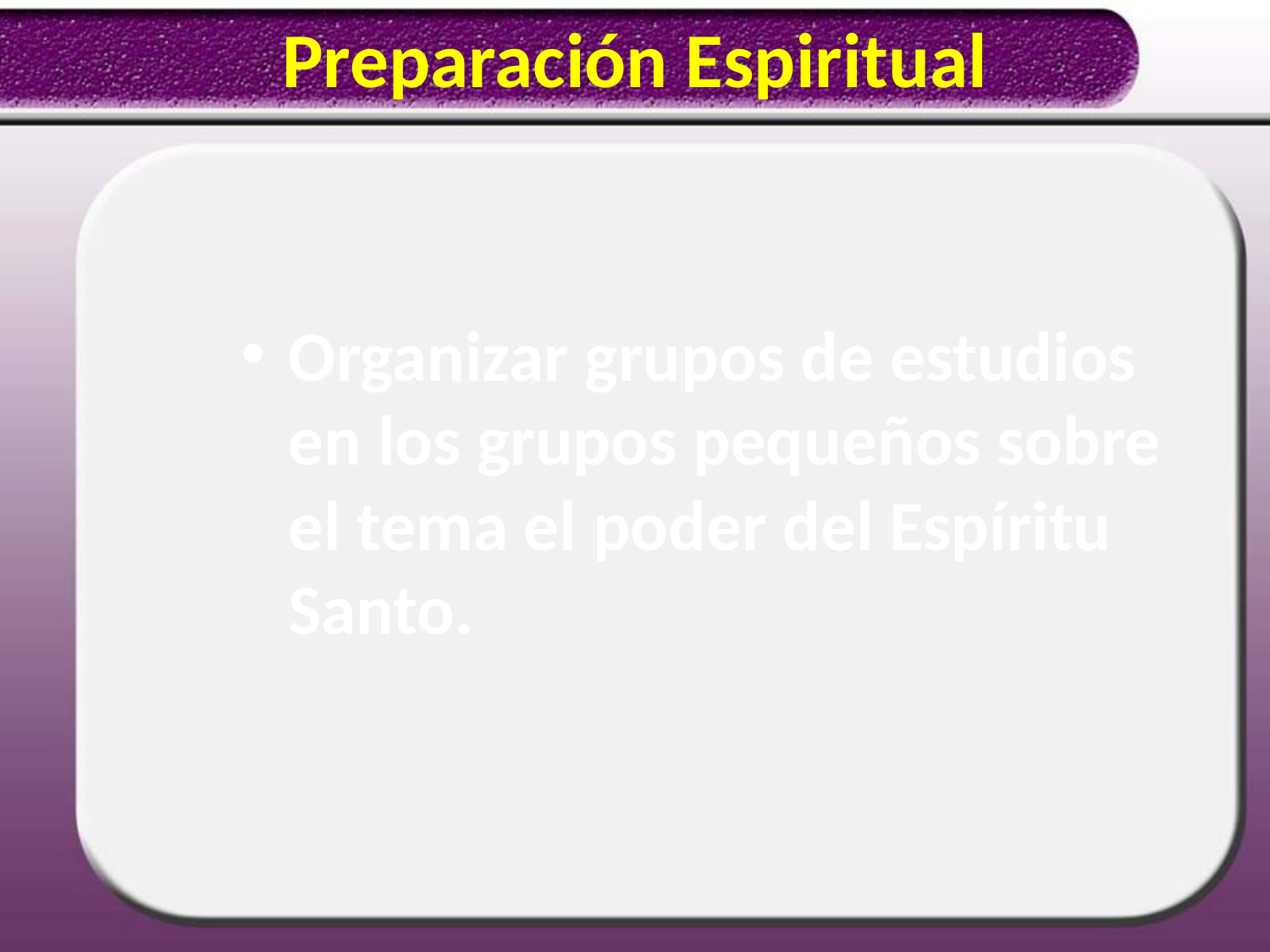

# Preparación Espiritual

Organizar grupos de estudios en los grupos pequeños sobre el tema el poder del Espíritu Santo.